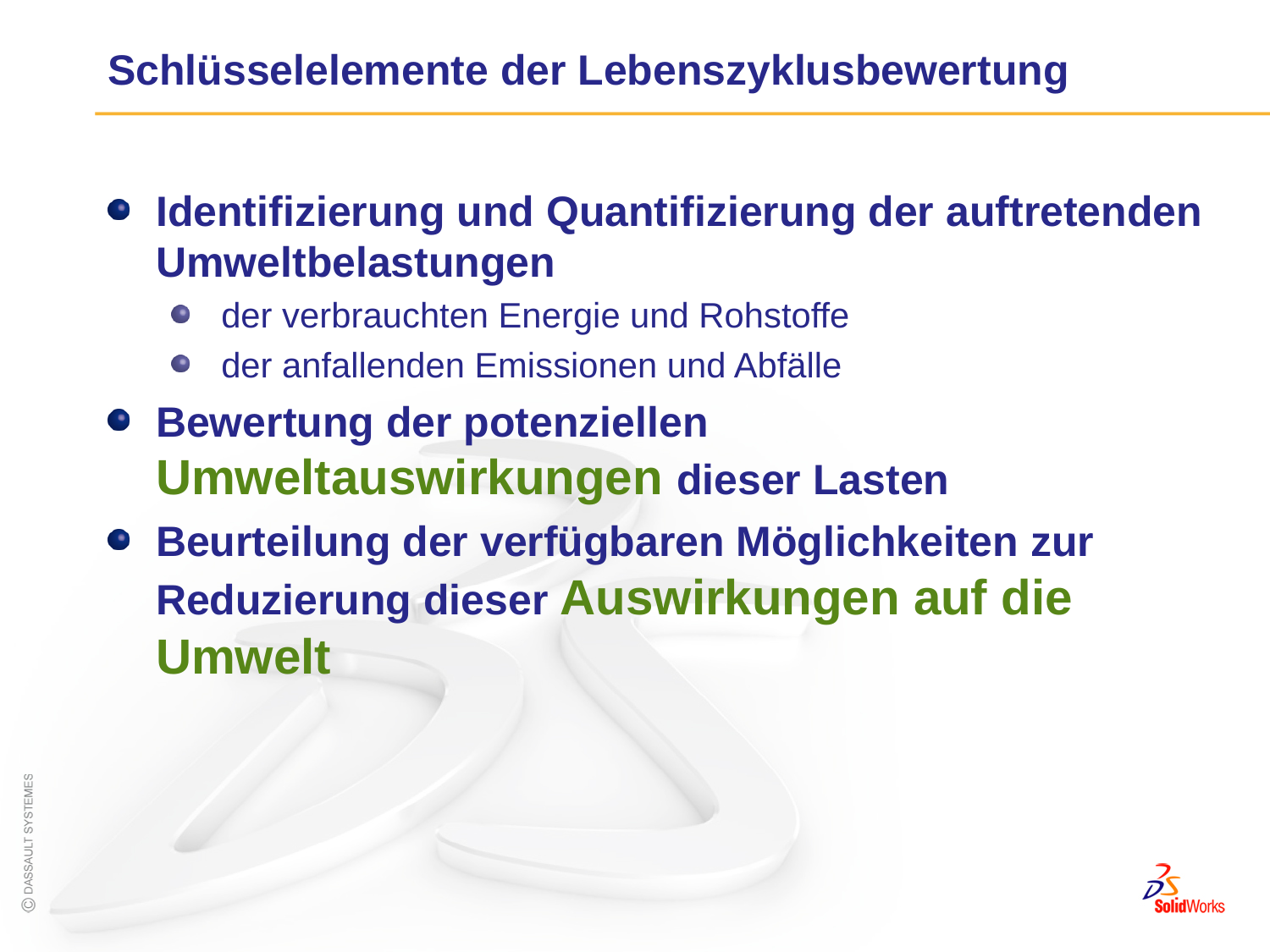

# Schlüsselelemente der Lebenszyklusbewertung
Identifizierung und Quantifizierung der auftretenden Umweltbelastungen
 der verbrauchten Energie und Rohstoffe
 der anfallenden Emissionen und Abfälle
Bewertung der potenziellen Umweltauswirkungen dieser Lasten
Beurteilung der verfügbaren Möglichkeiten zur Reduzierung dieser Auswirkungen auf die Umwelt